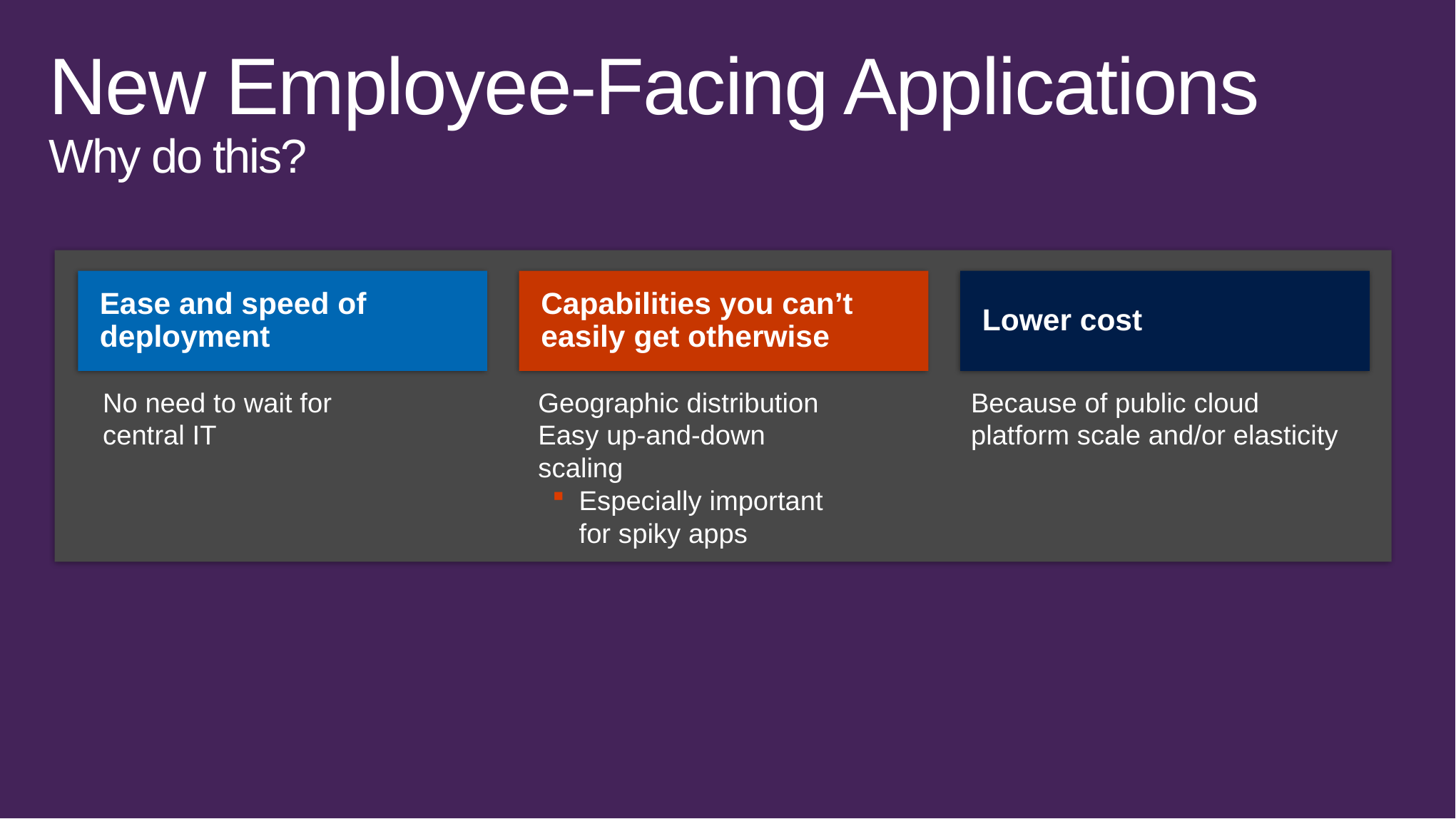

# New Employee-Facing Applications Why do this?

Ease and speed of deployment
No need to wait for central IT
Capabilities you can’t easily get otherwise
Geographic distribution
Easy up-and-down scaling
Especially important for spiky apps
Lower cost
Because of public cloud platform scale and/or elasticity